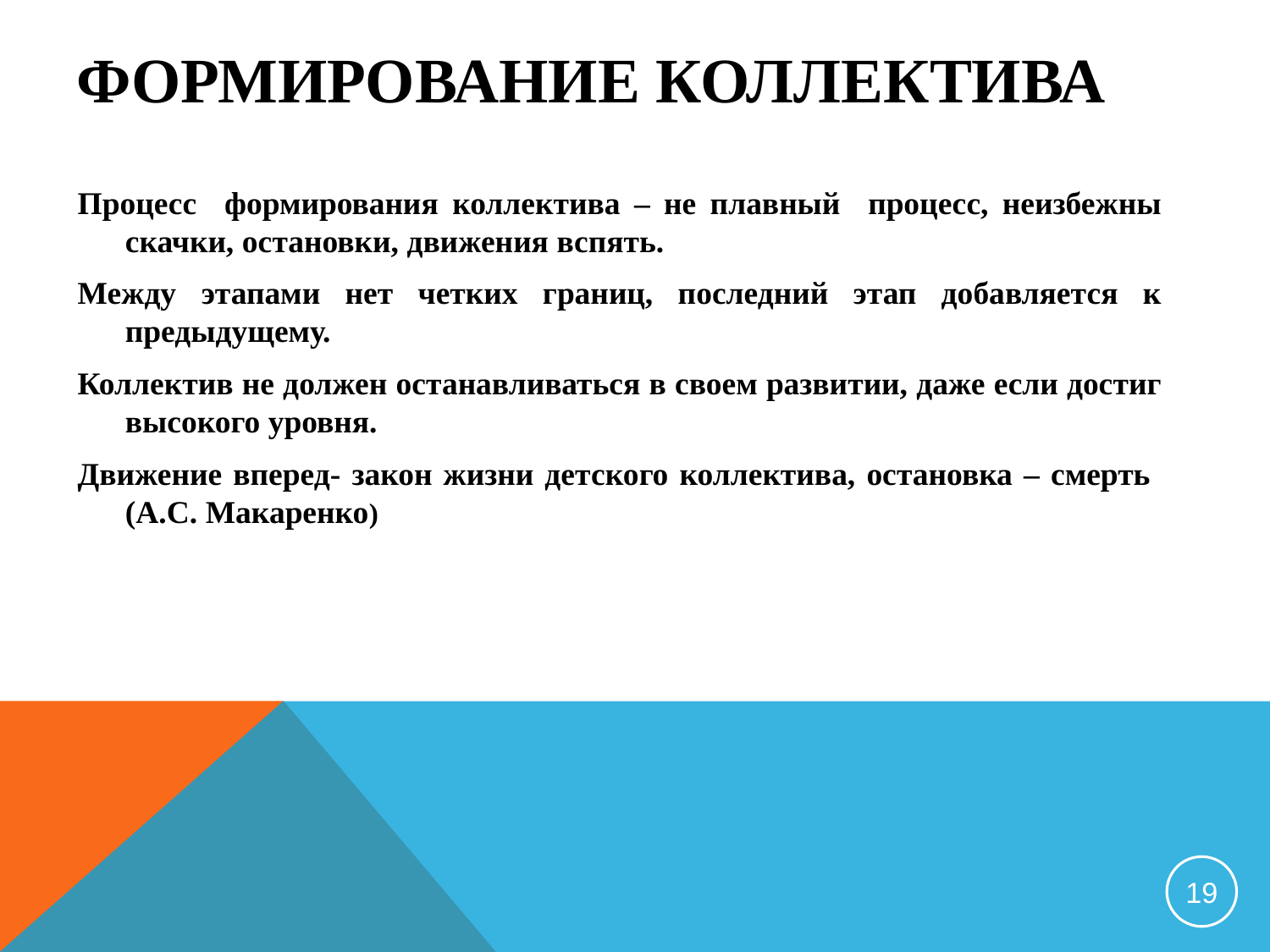

# Формирование коллектива
Процесс  формирования коллектива – не плавный  процесс, неизбежны скачки, остановки, движения вспять.
Между этапами нет четких границ, последний этап добавляется к предыдущему.
Коллектив не должен останавливаться в своем развитии, даже если достиг высокого уровня.
Движение вперед- закон жизни детского коллектива, остановка – смерть  (А.С. Макаренко)
19